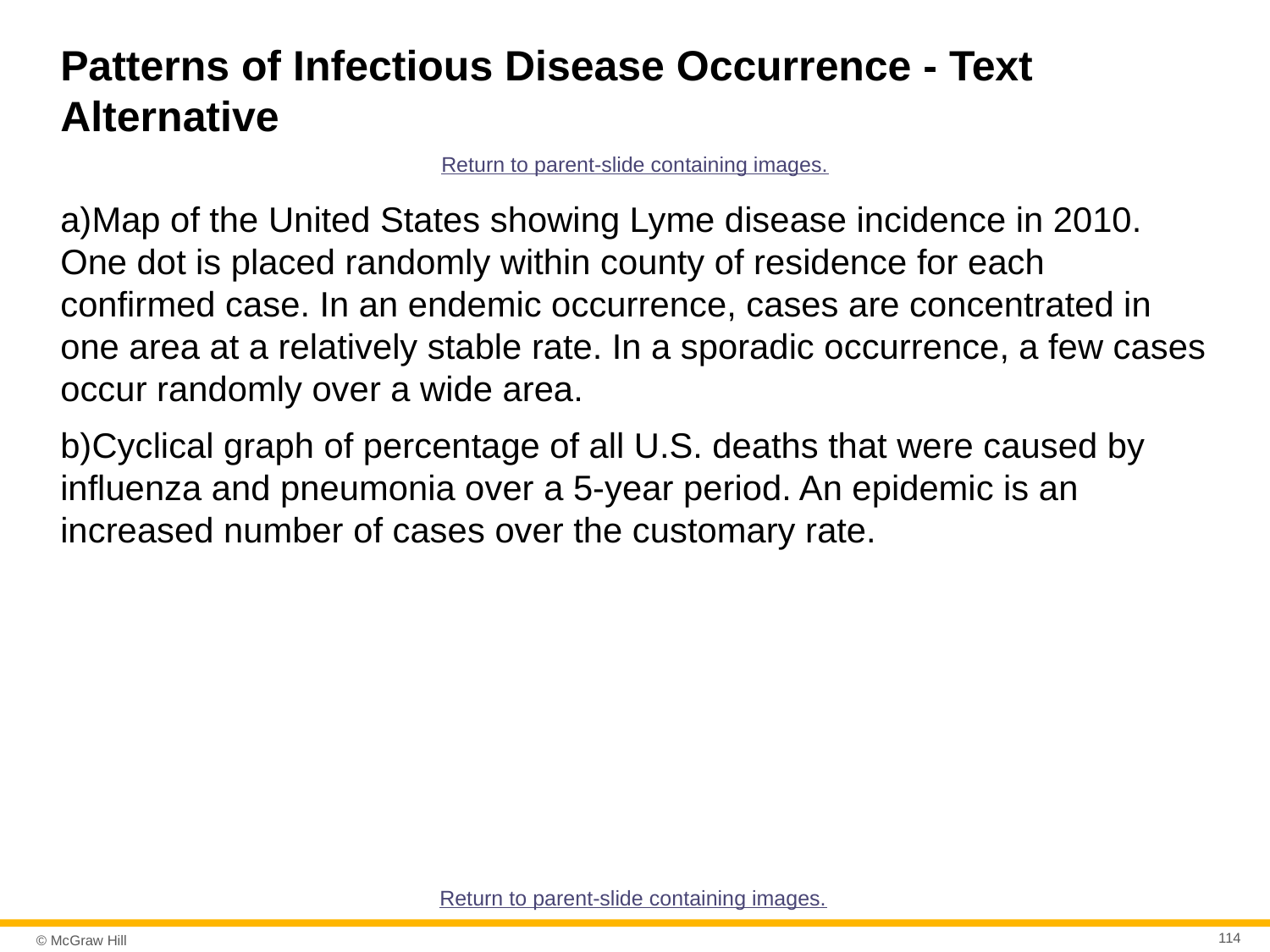

# Patterns of Infectious Disease Occurrence - Text Alternative
Return to parent-slide containing images.
Map of the United States showing Lyme disease incidence in 2010. One dot is placed randomly within county of residence for each confirmed case. In an endemic occurrence, cases are concentrated in one area at a relatively stable rate. In a sporadic occurrence, a few cases occur randomly over a wide area.
Cyclical graph of percentage of all U.S. deaths that were caused by influenza and pneumonia over a 5-year period. An epidemic is an increased number of cases over the customary rate.
Return to parent-slide containing images.